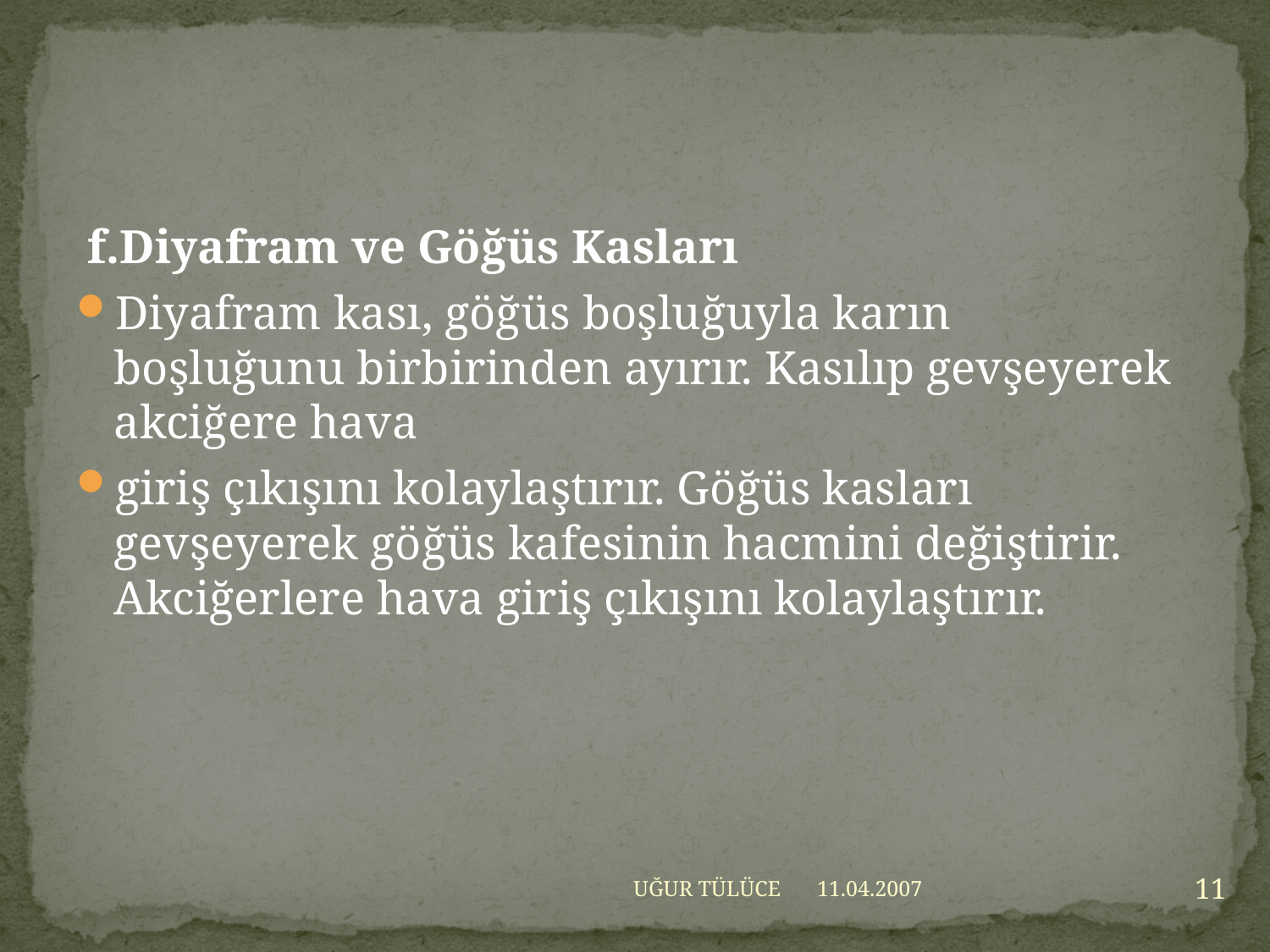

#
 f.Diyafram ve Göğüs Kasları
Diyafram kası, göğüs boşluğuyla karın boşluğunu birbirinden ayırır. Kasılıp gevşeyerek akciğere hava
giriş çıkışını kolaylaştırır. Göğüs kasları gevşeyerek göğüs kafesinin hacmini değiştirir. Akciğerlere hava giriş çıkışını kolaylaştırır.

11
UĞUR TÜLÜCE
11.04.2007